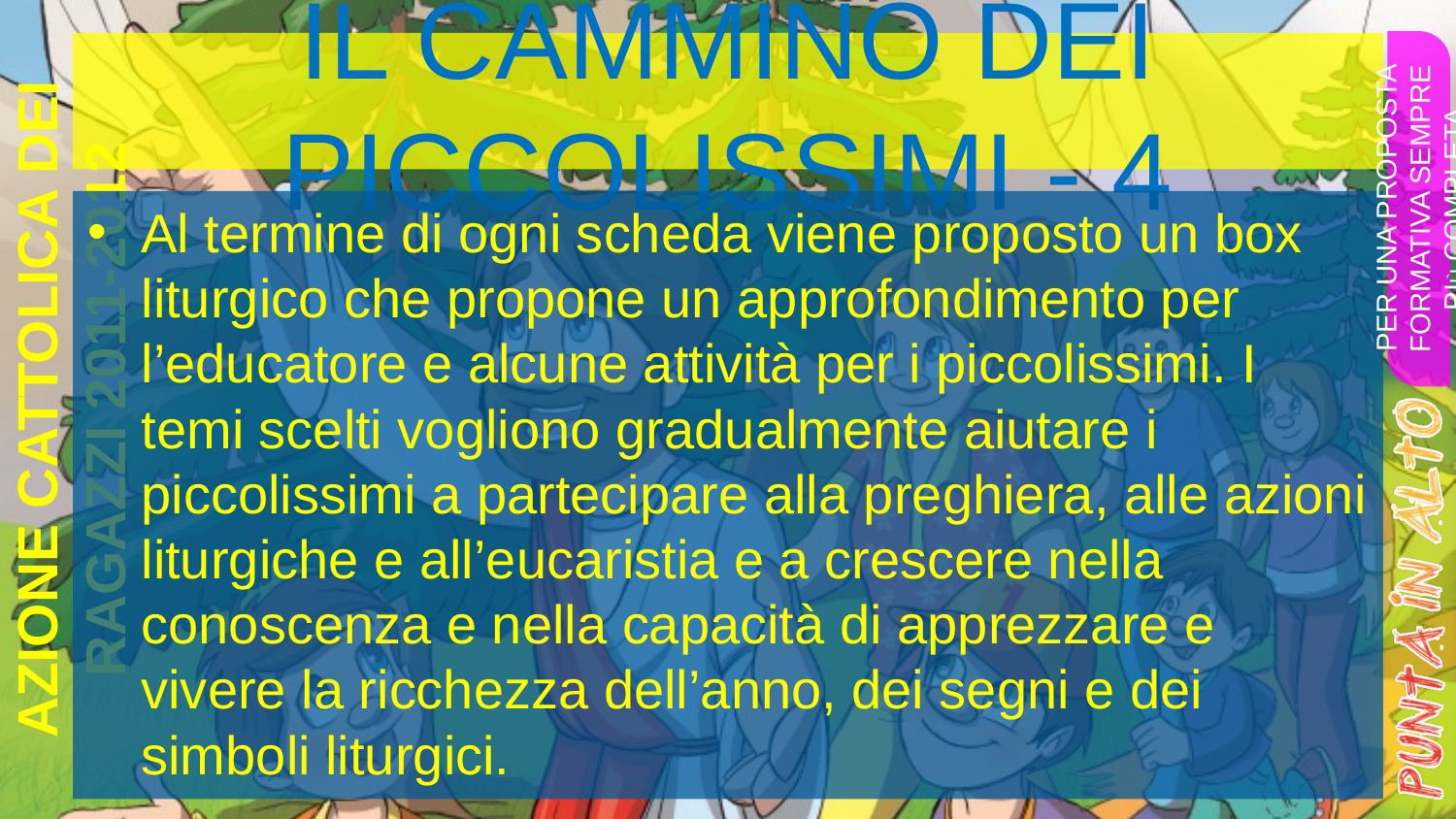

# IL CAMMINO DEI PICCOLISSIMI - 4
PER UNA PROPOSTA FORMATIVA SEMPRE PIÙ COMPLETA
Al termine di ogni scheda viene proposto un box liturgico che propone un approfondimento per l’educatore e alcune attività per i piccolissimi. I temi scelti vogliono gradualmente aiutare i piccolissimi a partecipare alla preghiera, alle azioni liturgiche e all’eucaristia e a crescere nella conoscenza e nella capacità di apprezzare e vivere la ricchezza dell’anno, dei segni e dei simboli liturgici.